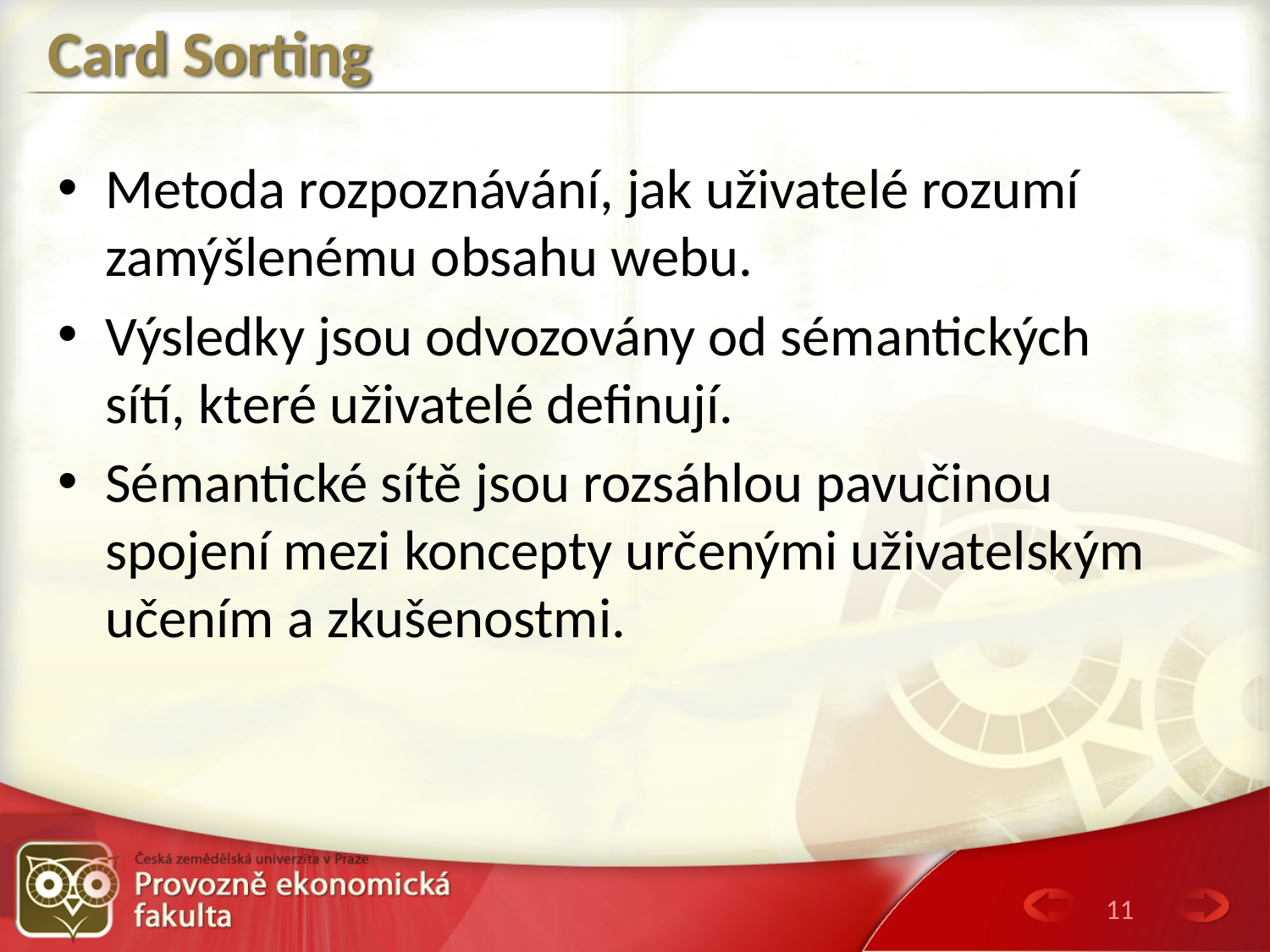

# Card Sorting
Metoda rozpoznávání, jak uživatelé rozumí zamýšlenému obsahu webu.
Výsledky jsou odvozovány od sémantických sítí, které uživatelé definují.
Sémantické sítě jsou rozsáhlou pavučinou spojení mezi koncepty určenými uživatelským učením a zkušenostmi.